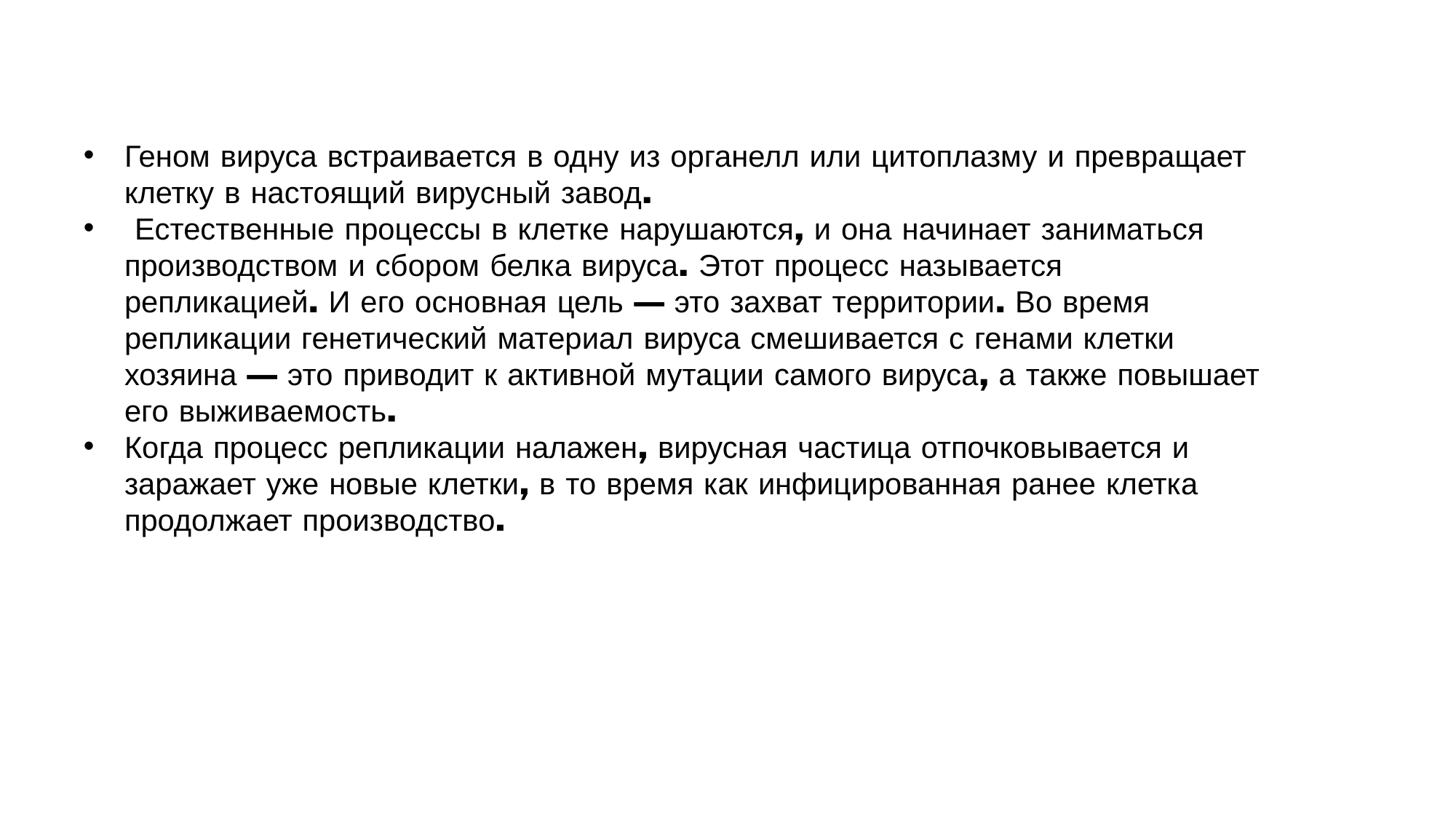

Геном вируса встраивается в одну из органелл или цитоплазму и превращает клетку в настоящий вирусный завод.
 Естественные процессы в клетке нарушаются, и она начинает заниматься производством и сбором белка вируса. Этот процесс называется репликацией. И его основная цель — это захват территории. Во время репликации генетический материал вируса смешивается с генами клетки хозяина — это приводит к активной мутации самого вируса, а также повышает его выживаемость.
Когда процесс репликации налажен, вирусная частица отпочковывается и заражает уже новые клетки, в то время как инфицированная ранее клетка продолжает производство.